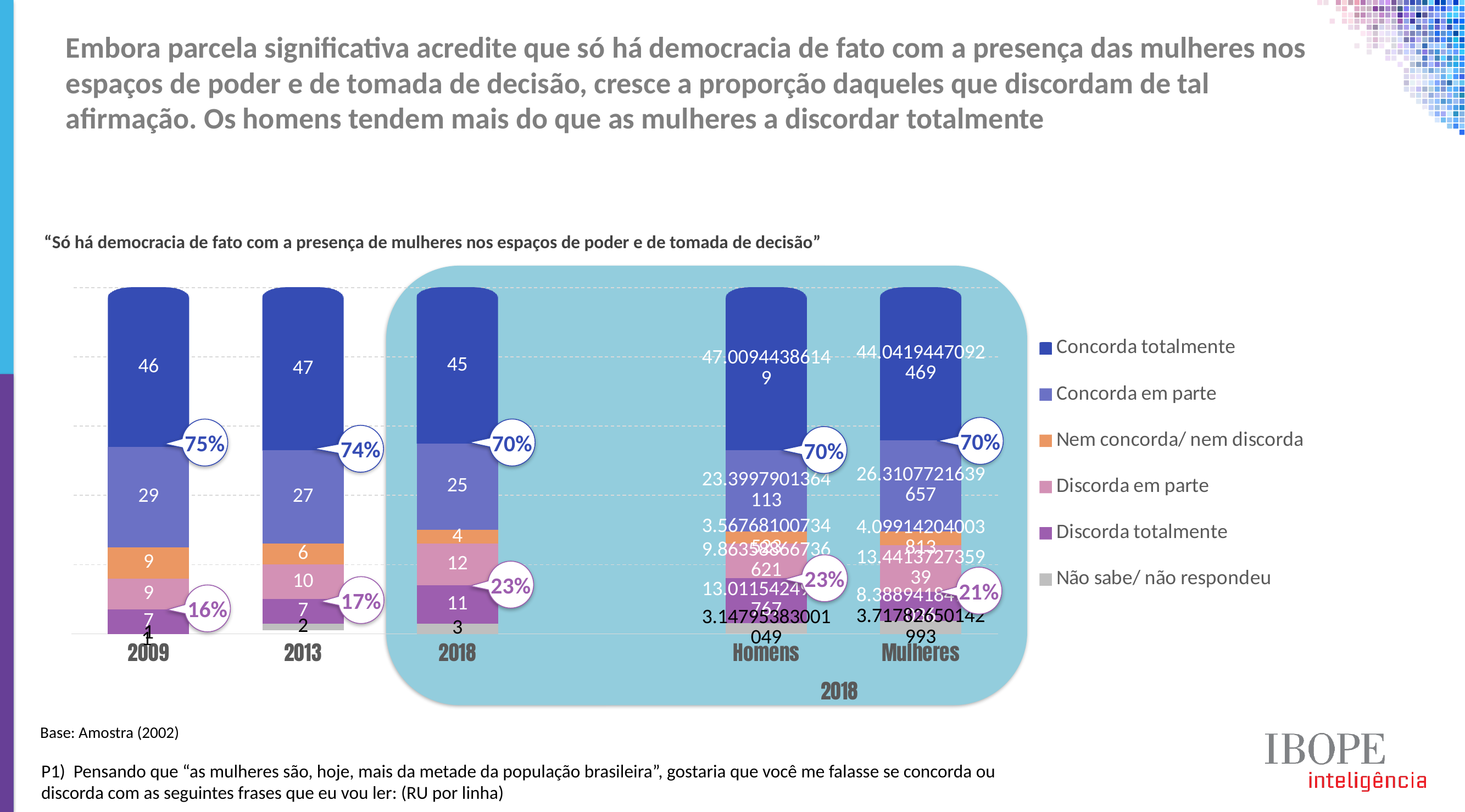

Embora parcela significativa acredite que só há democracia de fato com a presença das mulheres nos espaços de poder e de tomada de decisão, cresce a proporção daqueles que discordam de tal afirmação. Os homens tendem mais do que as mulheres a discordar totalmente
“Só há democracia de fato com a presença de mulheres nos espaços de poder e de tomada de decisão”

### Chart

| Category | Concorda totalmente | Concorda em parte | Nem concorda/ nem discorda | Discorda em parte | Discorda totalmente | Não sabe/ não respondeu |
|---|---|---|---|---|---|---|
| 2009 | 46.0 | 29.0 | 9.0 | 9.0 | 7.0 | 1.0 |
| 2013 | 47.0 | 27.0 | 6.0 | 10.0 | 7.0 | 2.0 |
| 2018 | 45.0 | 25.0 | 4.0 | 12.0 | 11.0 | 3.0 |
|  | None | None | None | None | None | None |
| Homens | 47.00944386149003 | 23.399790136411333 | 3.5676810073452256 | 9.863588667366212 | 13.011542497376706 | 3.147953830010493 |
| Mulheres | 44.0419447092469 | 26.31077216396568 | 4.0991420400381315 | 13.44137273593899 | 8.388941849380362 | 3.7178265014299336 |
70%
75%
70%
74%
70%
23%
23%
21%
17%
16%
1
2018
Base: Amostra (2002)
P1)  Pensando que “as mulheres são, hoje, mais da metade da população brasileira”, gostaria que você me falasse se concorda ou discorda com as seguintes frases que eu vou ler: (RU por linha)